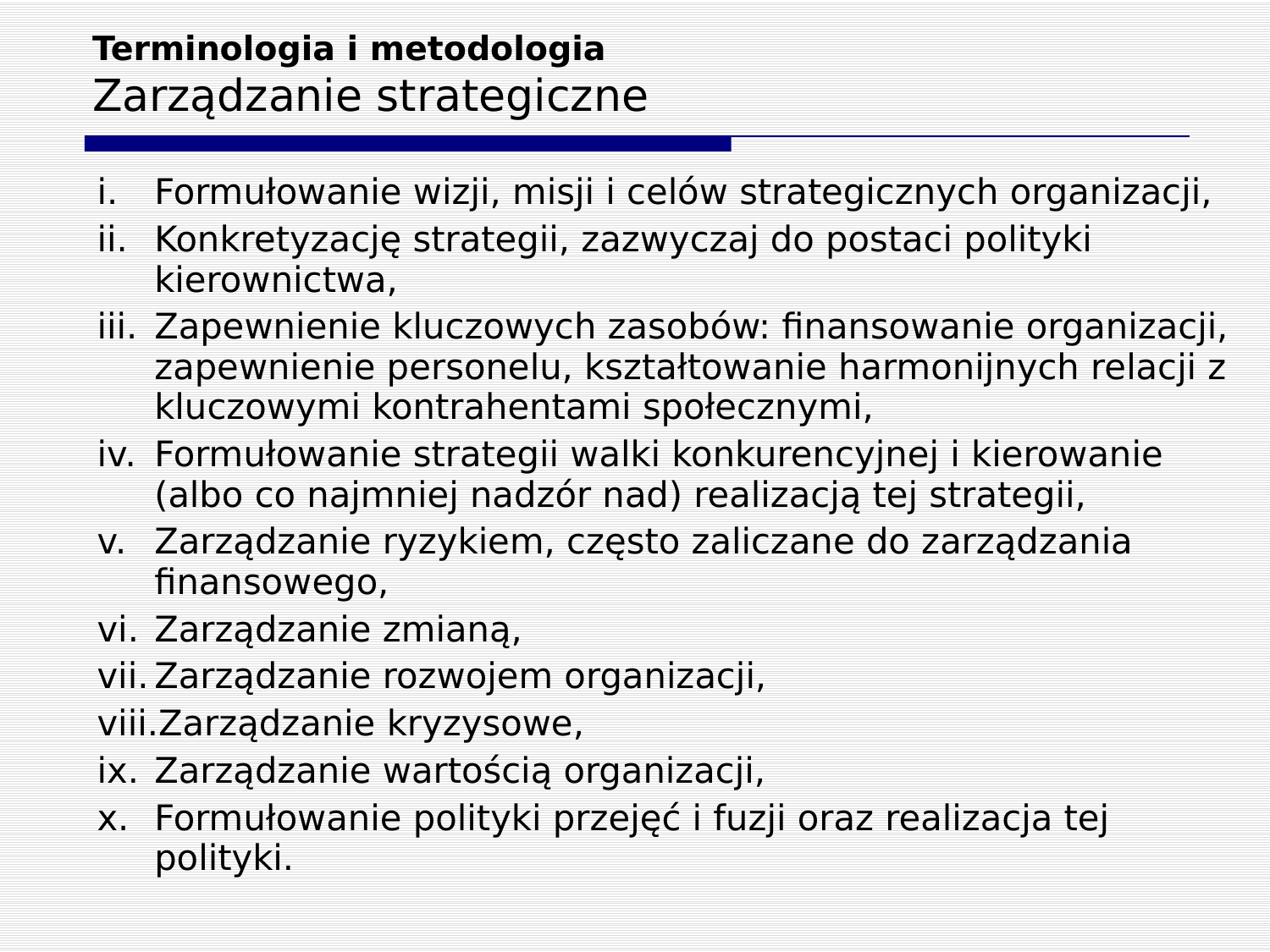

# Terminologia i metodologia Zarządzanie strategiczne
Formułowanie wizji, misji i celów strategicznych organizacji,
Konkretyzację strategii, zazwyczaj do postaci polityki kierownictwa,
Zapewnienie kluczowych zasobów: finansowanie organizacji, zapewnienie personelu, kształtowanie harmonijnych relacji z kluczowymi kontrahentami społecznymi,
Formułowanie strategii walki konkurencyjnej i kierowanie (albo co najmniej nadzór nad) realizacją tej strategii,
Zarządzanie ryzykiem, często zaliczane do zarządzania finansowego,
Zarządzanie zmianą,
Zarządzanie rozwojem organizacji,
Zarządzanie kryzysowe,
Zarządzanie wartością organizacji,
Formułowanie polityki przejęć i fuzji oraz realizacja tej polityki.